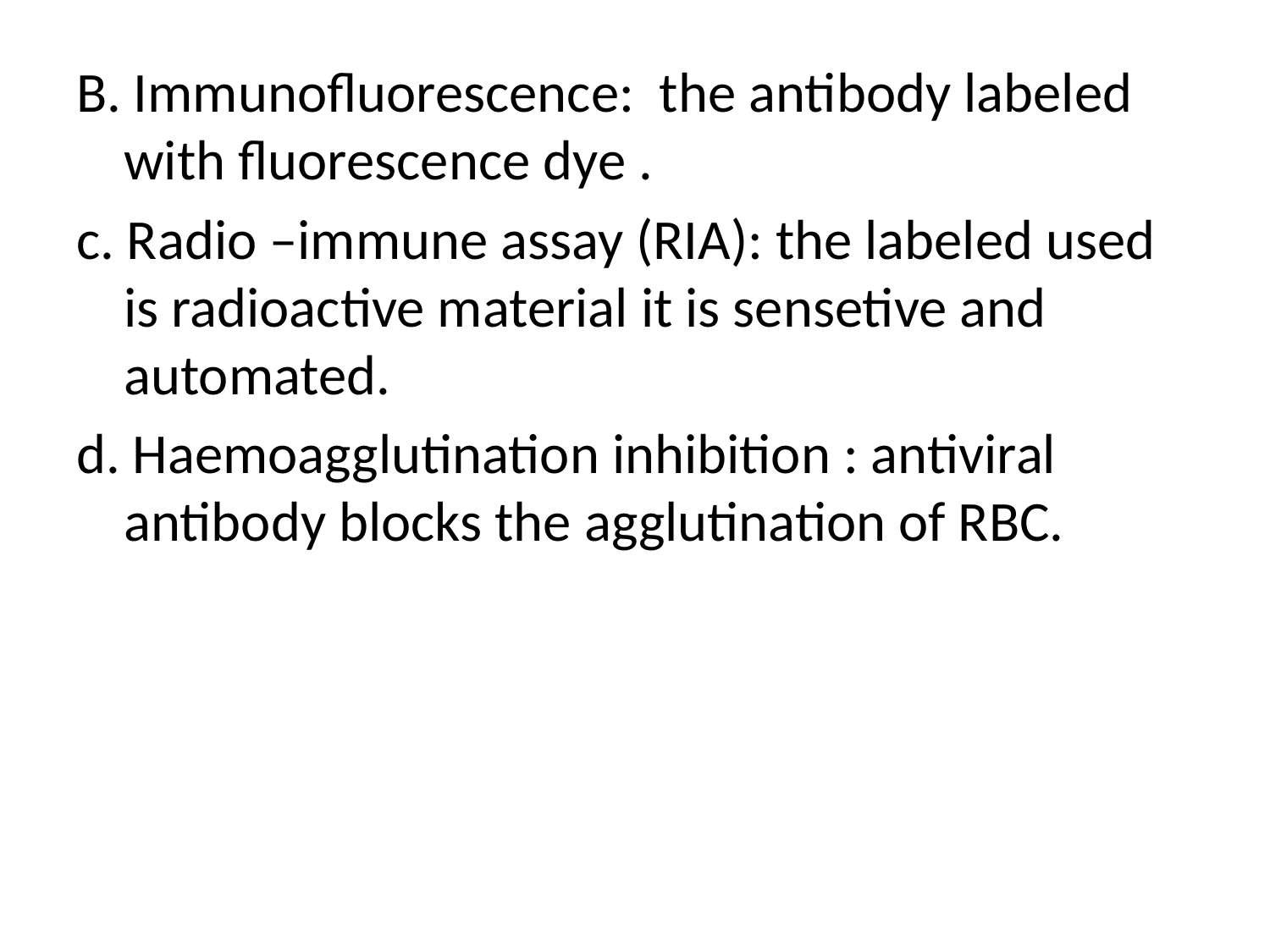

B. Immunofluorescence:  the antibody labeled with fluorescence dye .
c. Radio –immune assay (RIA): the labeled used is radioactive material it is sensetive and automated.
d. Haemoagglutination inhibition : antiviral antibody blocks the agglutination of RBC.